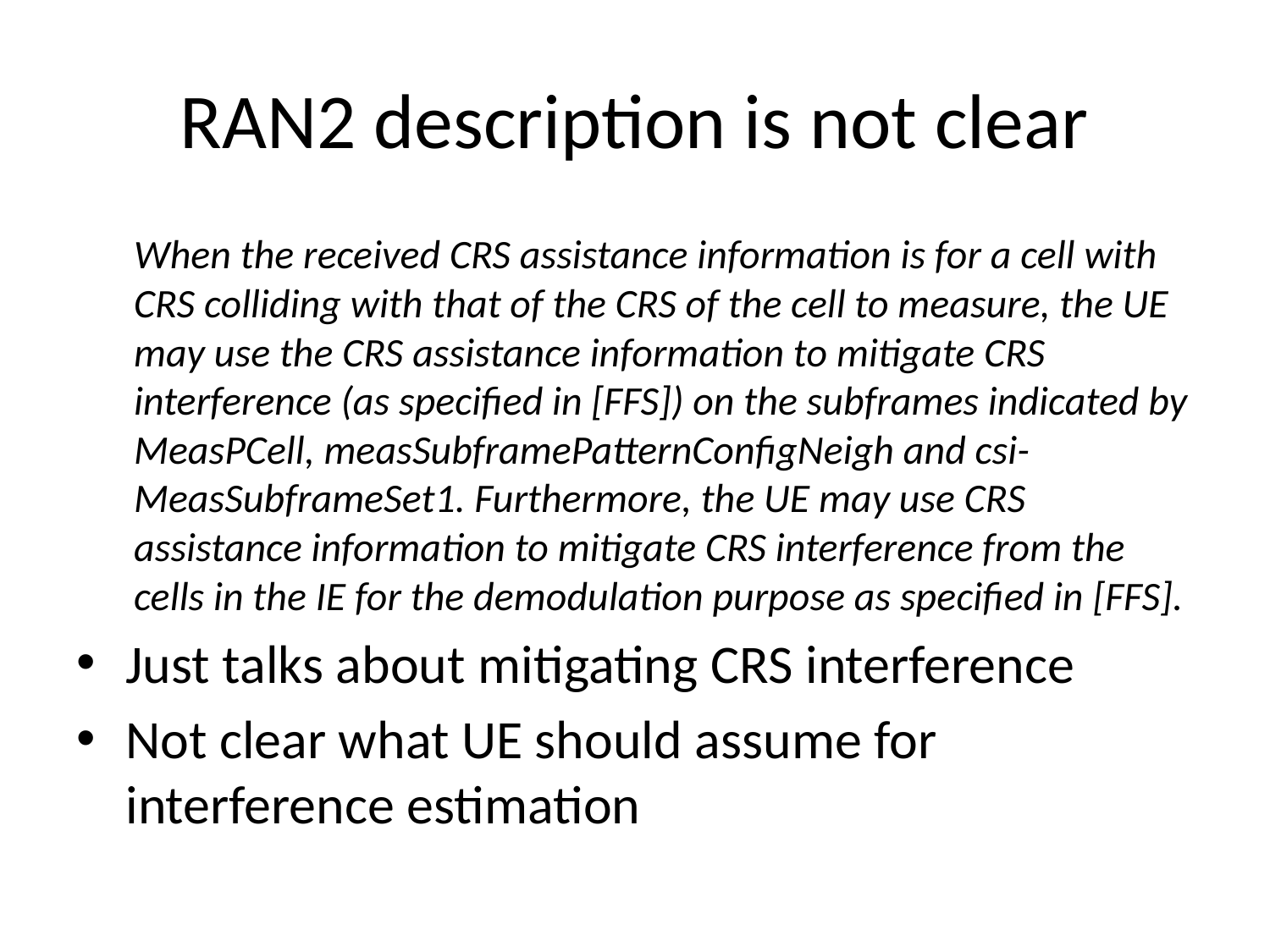

# RAN2 description is not clear
When the received CRS assistance information is for a cell with CRS colliding with that of the CRS of the cell to measure, the UE may use the CRS assistance information to mitigate CRS interference (as specified in [FFS]) on the subframes indicated by MeasPCell, measSubframePatternConfigNeigh and csi-MeasSubframeSet1. Furthermore, the UE may use CRS assistance information to mitigate CRS interference from the cells in the IE for the demodulation purpose as specified in [FFS].
Just talks about mitigating CRS interference
Not clear what UE should assume for interference estimation